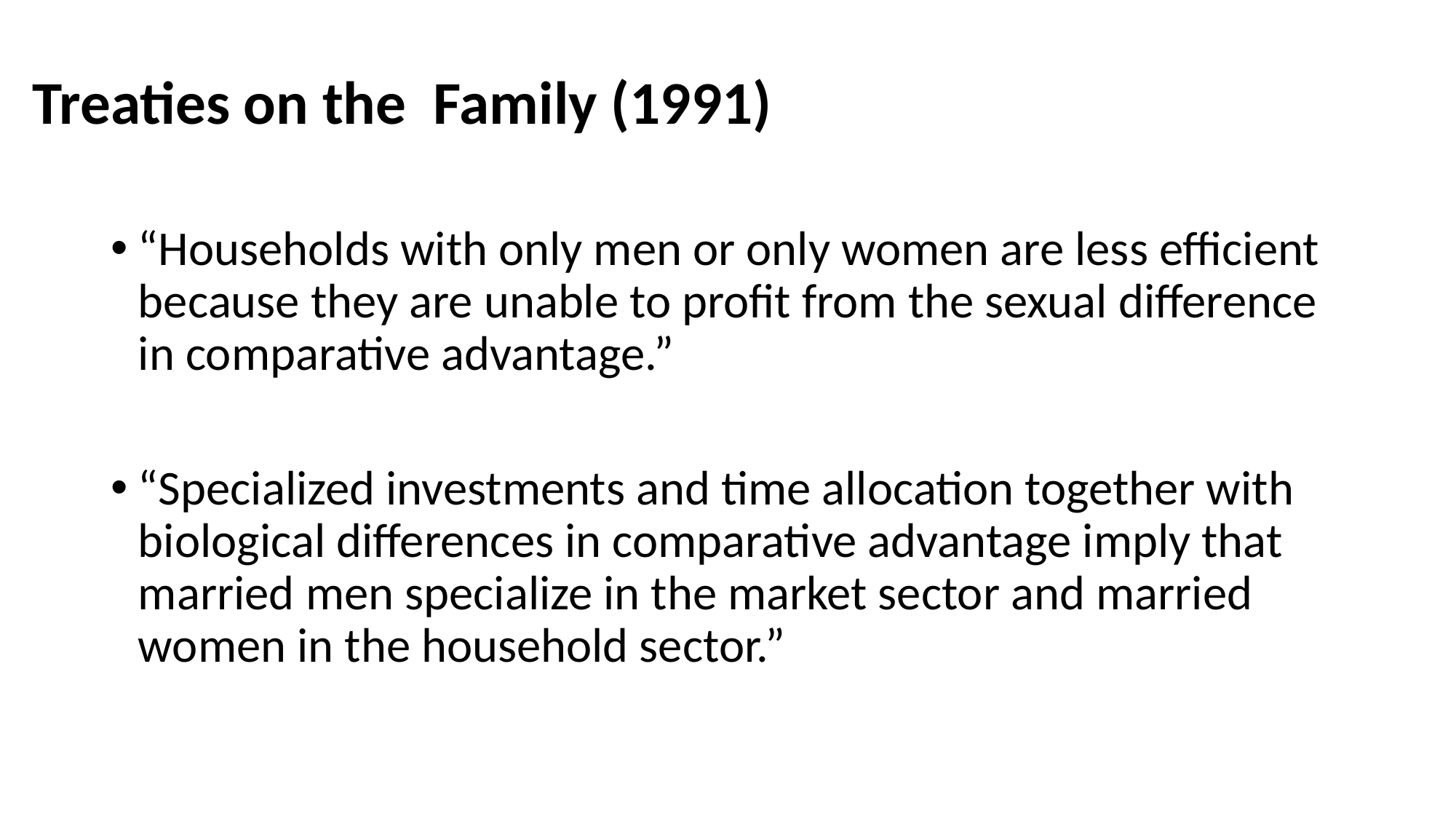

# Treaties on the  Family (1991)
“Households with only men or only women are less efficient because they are unable to profit from the sexual difference in comparative advantage.”

“Specialized investments and time allocation together with biological differences in comparative advantage imply that married men specialize in the market sector and married women in the household sector.”